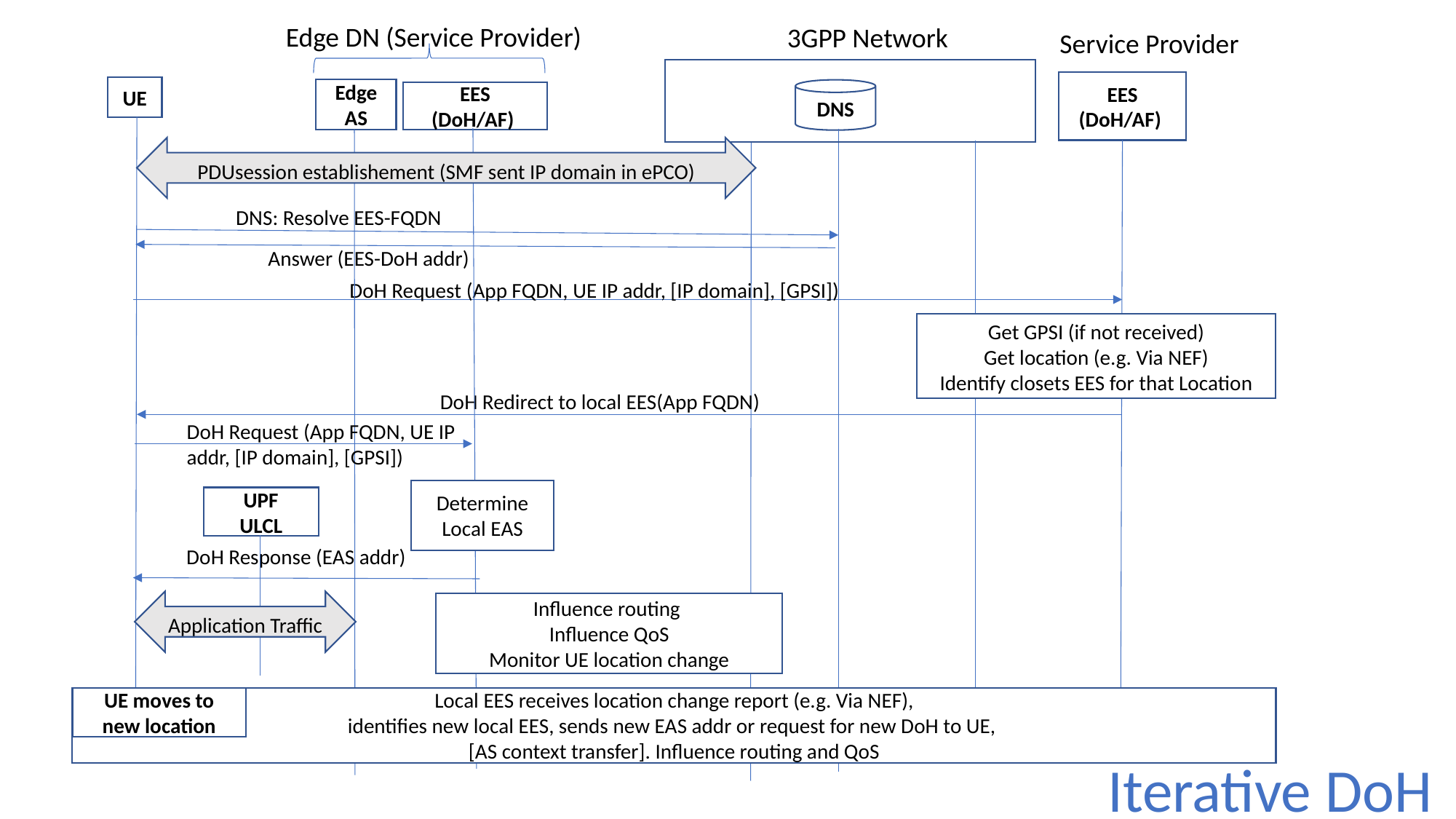

Edge DN (Service Provider)
3GPP Network
Service Provider

EES
(DoH/AF)
UE
Edge AS
DNS
EES
(DoH/AF)
PDUsession establishement (SMF sent IP domain in ePCO)
DNS: Resolve EES-FQDN
Answer (EES-DoH addr)
DoH Request (App FQDN, UE IP addr, [IP domain], [GPSI])
Get GPSI (if not received)
Get location (e.g. Via NEF)
Identify closets EES for that Location
DoH Redirect to local EES(App FQDN)
DoH Request (App FQDN, UE IP addr, [IP domain], [GPSI])
Determine Local EAS
UPF
ULCL
DoH Response (EAS addr)
Application Traffic
Influence routing
Influence QoS
Monitor UE location change
Local EES receives location change report (e.g. Via NEF),
identifies new local EES, sends new EAS addr or request for new DoH to UE,
[AS context transfer]. Influence routing and QoS
UE moves to new location
Iterative DoH